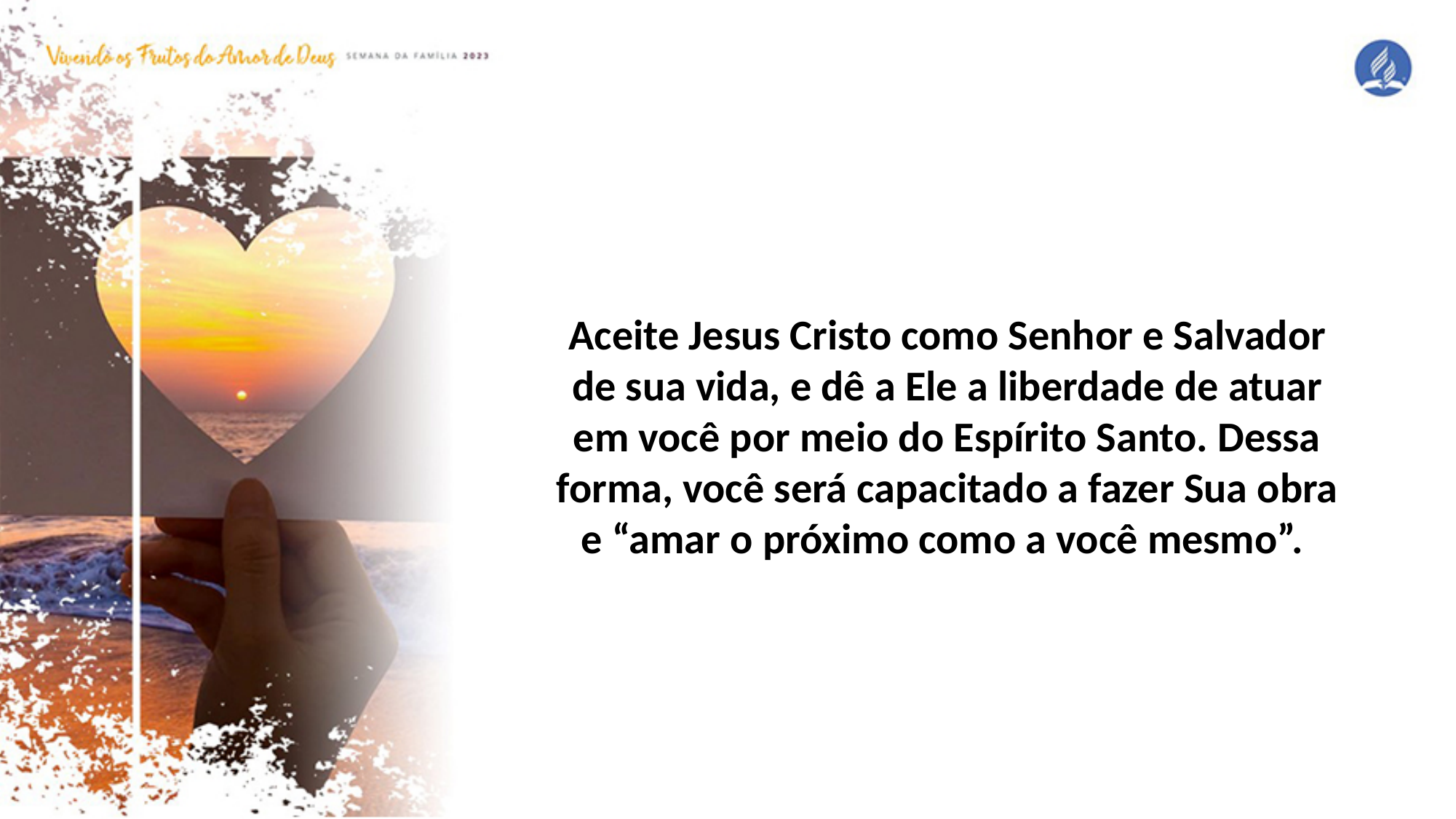

Aceite Jesus Cristo como Senhor e Salvador de sua vida, e dê a Ele a liberdade de atuar em você por meio do Espírito Santo. Dessa forma, você será capacitado a fazer Sua obra e “amar o próximo como a você mesmo”.